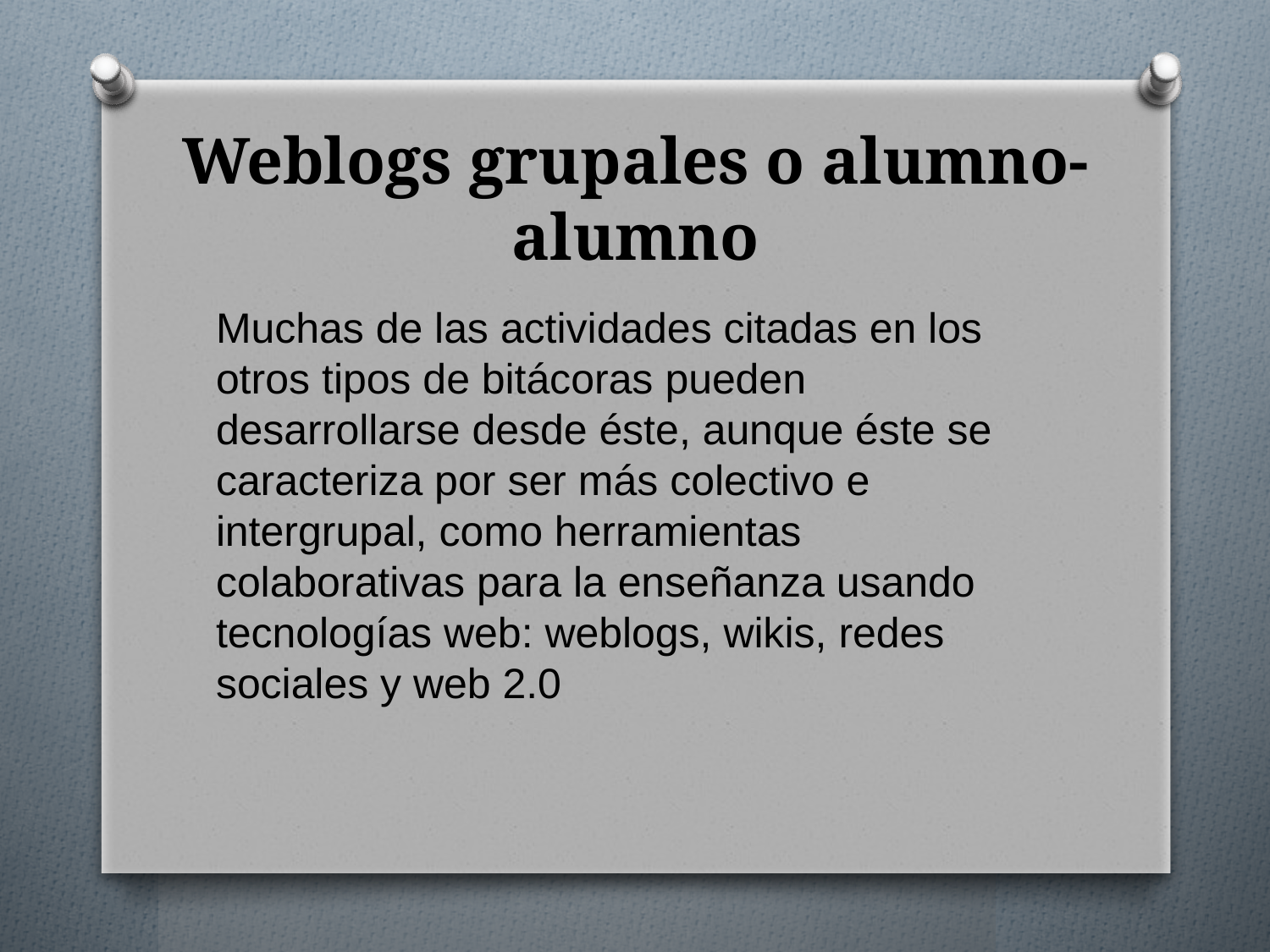

# Weblogs grupales o alumno-alumno
Muchas de las actividades citadas en los otros tipos de bitácoras pueden desarrollarse desde éste, aunque éste se caracteriza por ser más colectivo e intergrupal, como herramientas colaborativas para la enseñanza usando tecnologías web: weblogs, wikis, redes sociales y web 2.0